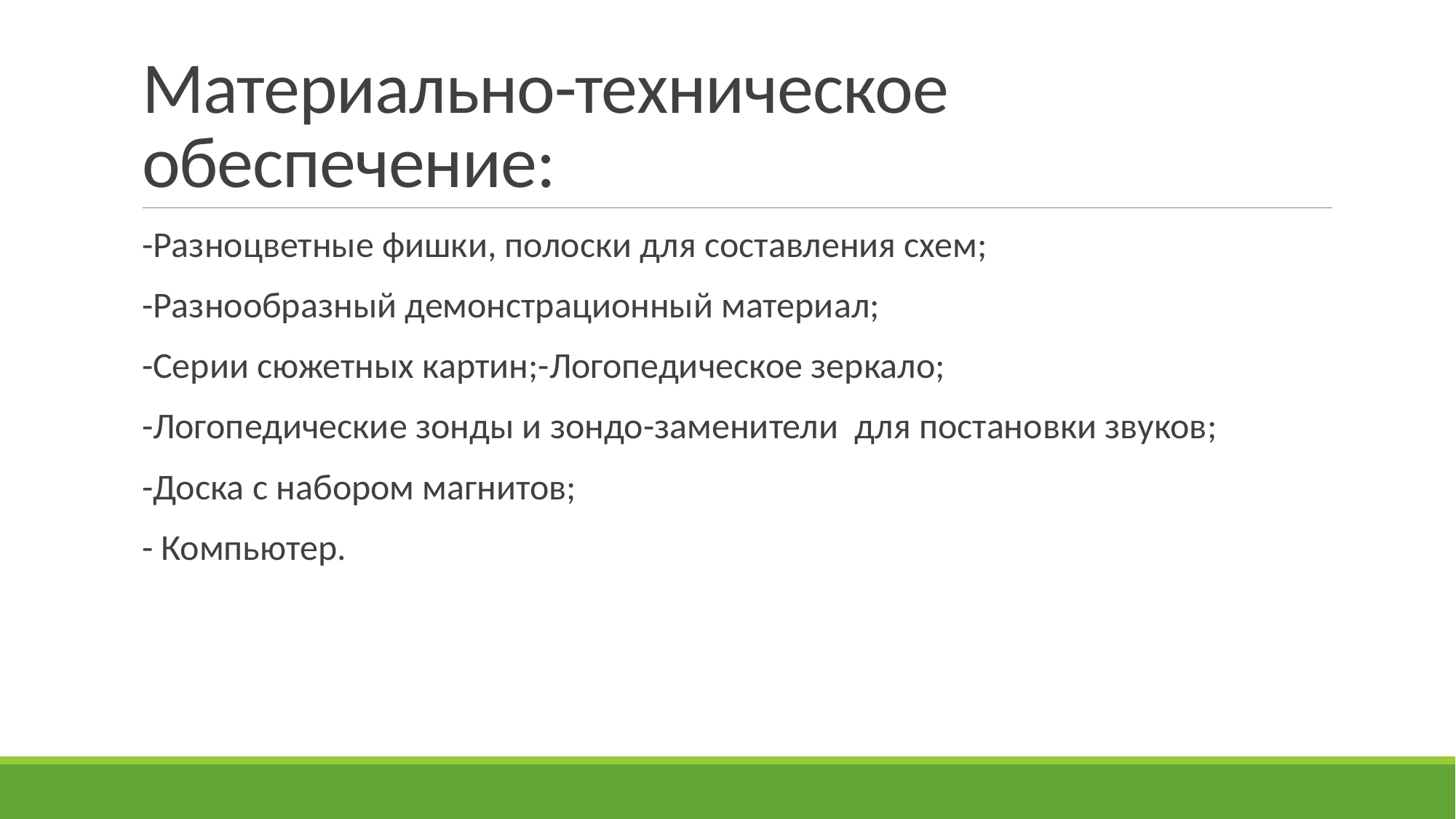

# Материально-техническое обеспечение:
-Разноцветные фишки, полоски для составления схем;
-Разнообразный демонстрационный материал;
-Серии сюжетных картин;-Логопедическое зеркало;
-Логопедические зонды и зондо-заменители  для постановки звуков;
-Доска с набором магнитов;
- Компьютер.